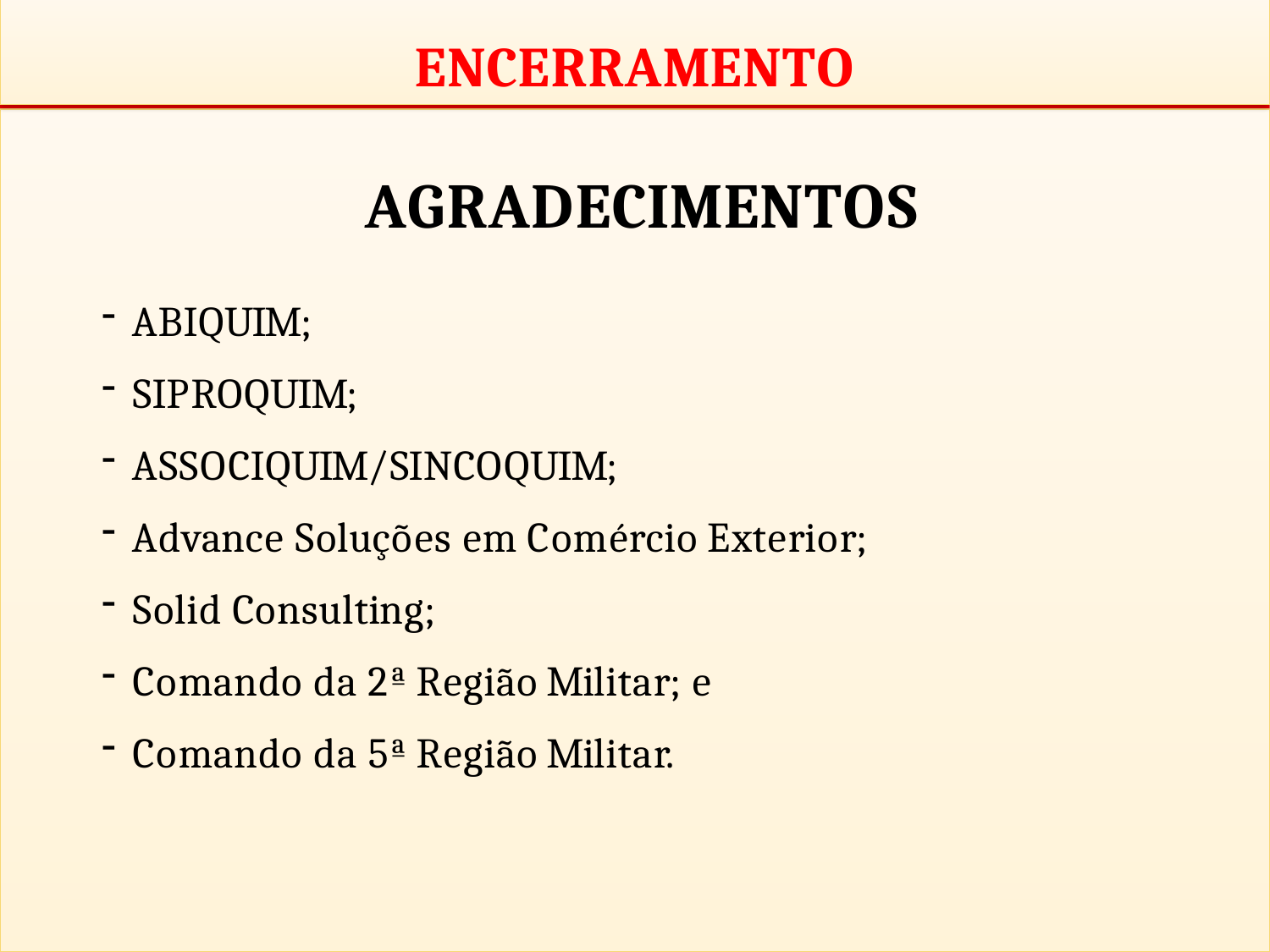

ENCERRAMENTO

AGRADECIMENTOS
ABIQUIM;
SIPROQUIM;
ASSOCIQUIM/SINCOQUIM;
Advance Soluções em Comércio Exterior;
Solid Consulting;
Comando da 2ª Região Militar; e
Comando da 5ª Região Militar.